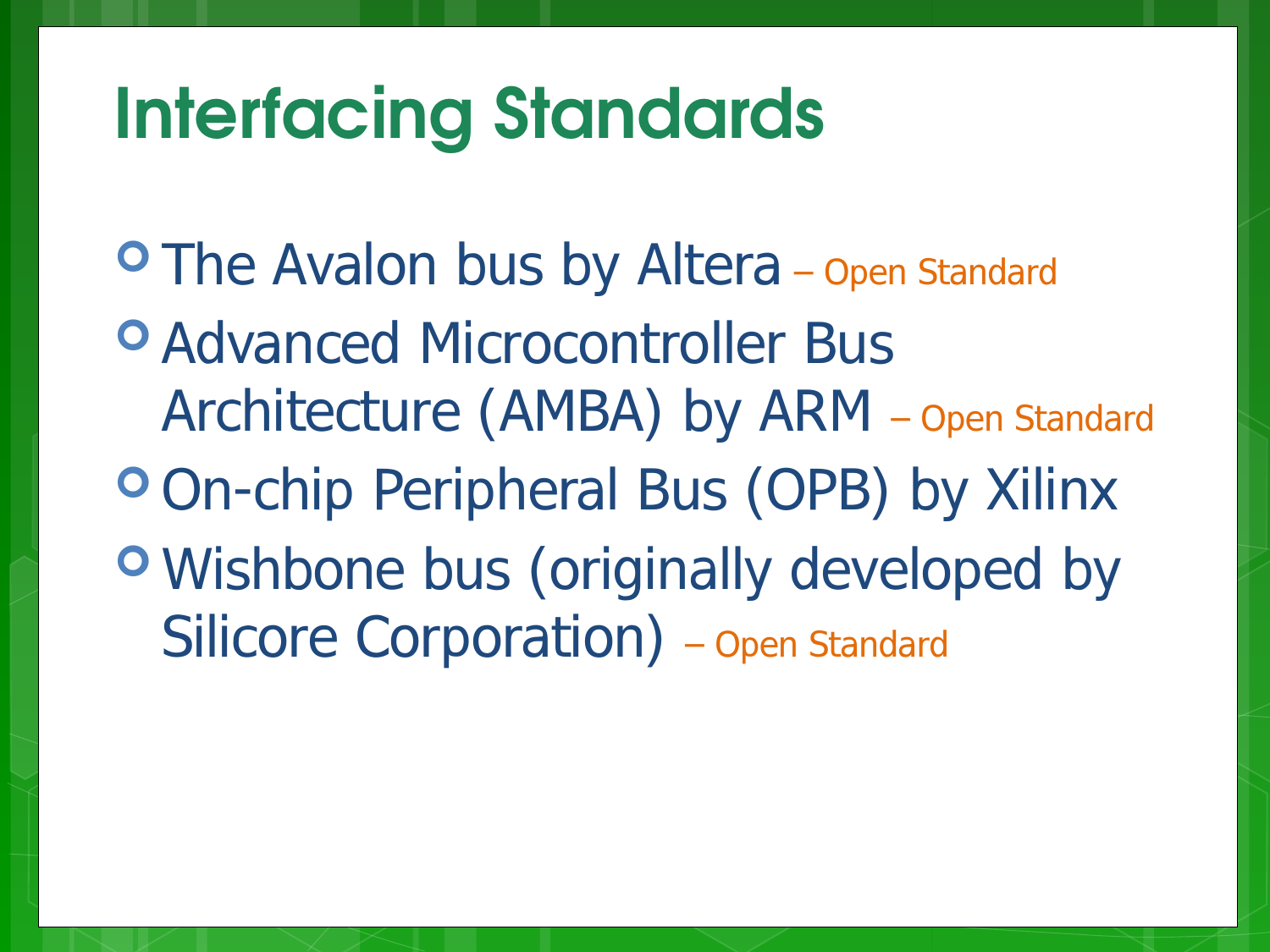

# Interfacing Standards
The Avalon bus by Altera – Open Standard
Advanced Microcontroller Bus Architecture (AMBA) by ARM – Open Standard
On-chip Peripheral Bus (OPB) by Xilinx
Wishbone bus (originally developed by Silicore Corporation) – Open Standard